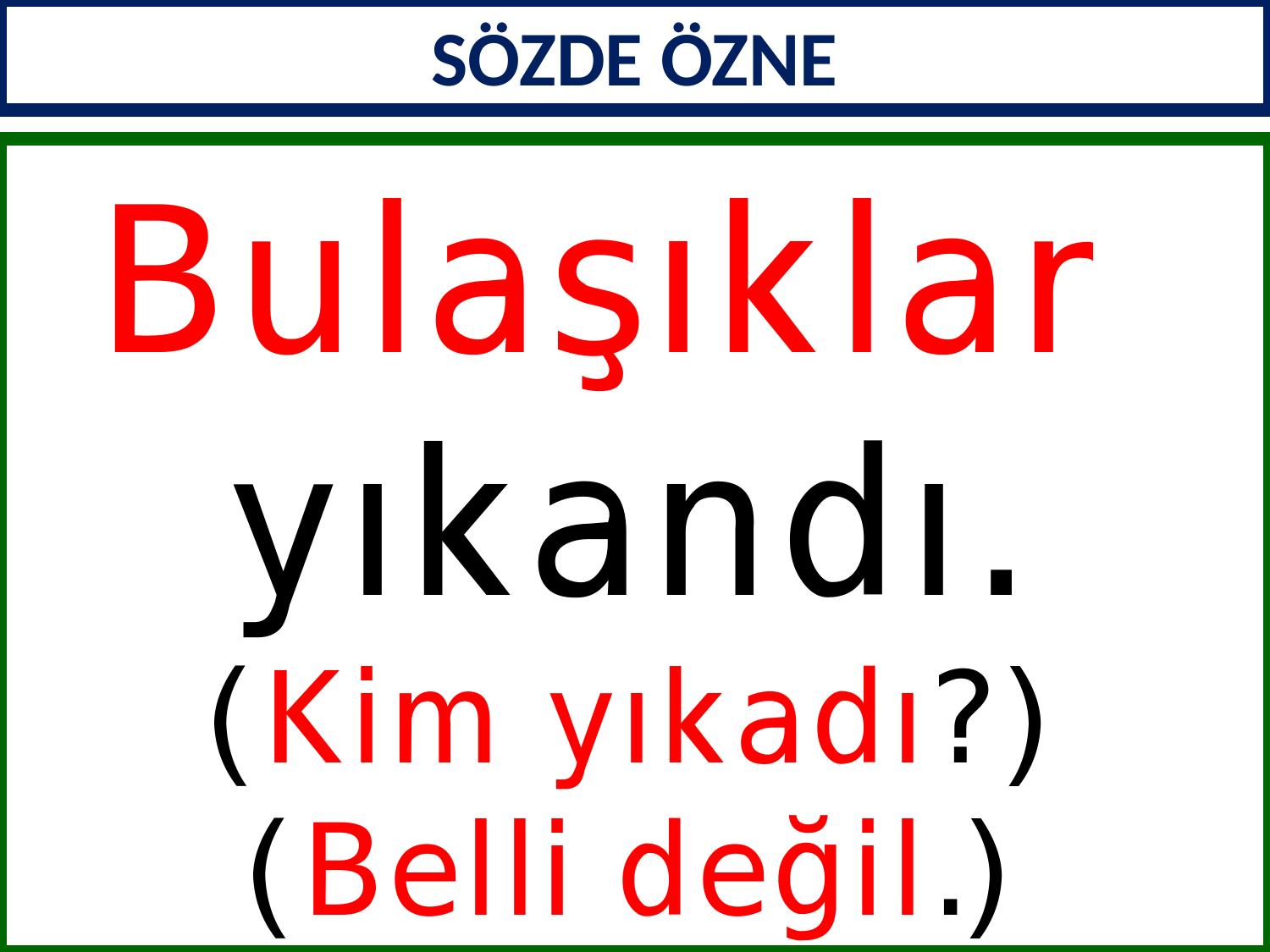

SÖZDE ÖZNE
Bulaşıklar
yıkandı.
(Kim yıkadı?)
(Belli değil.)